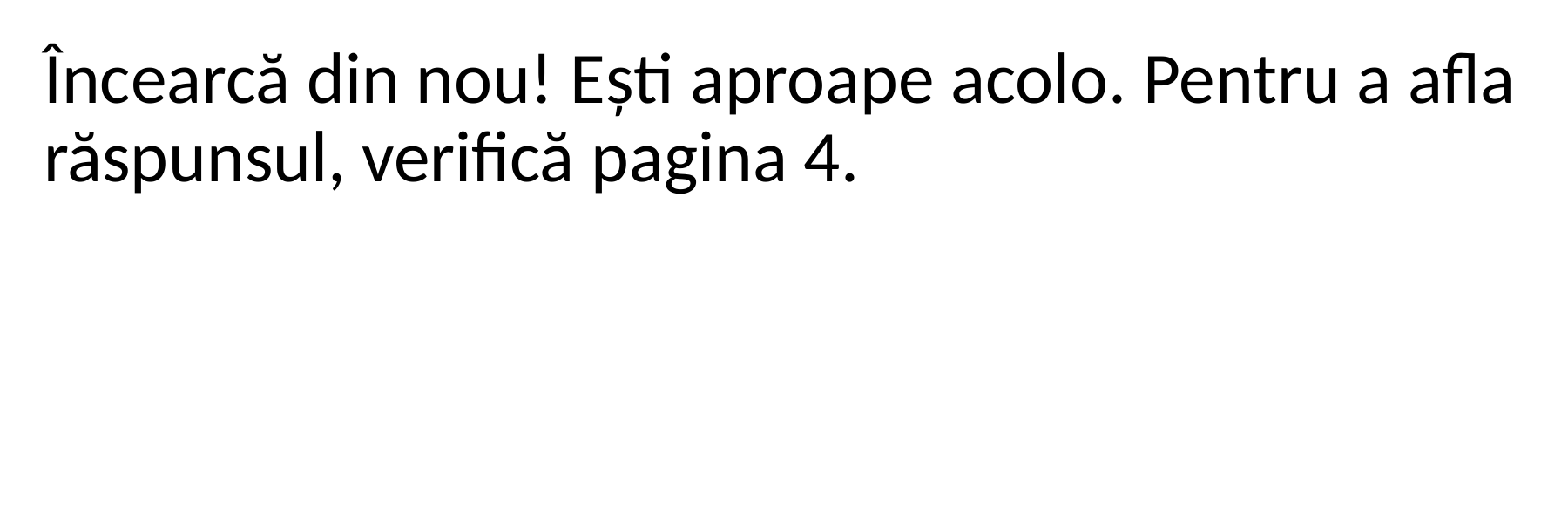

Încearcă din nou! Ești aproape acolo. Pentru a afla răspunsul, verifică pagina 4.